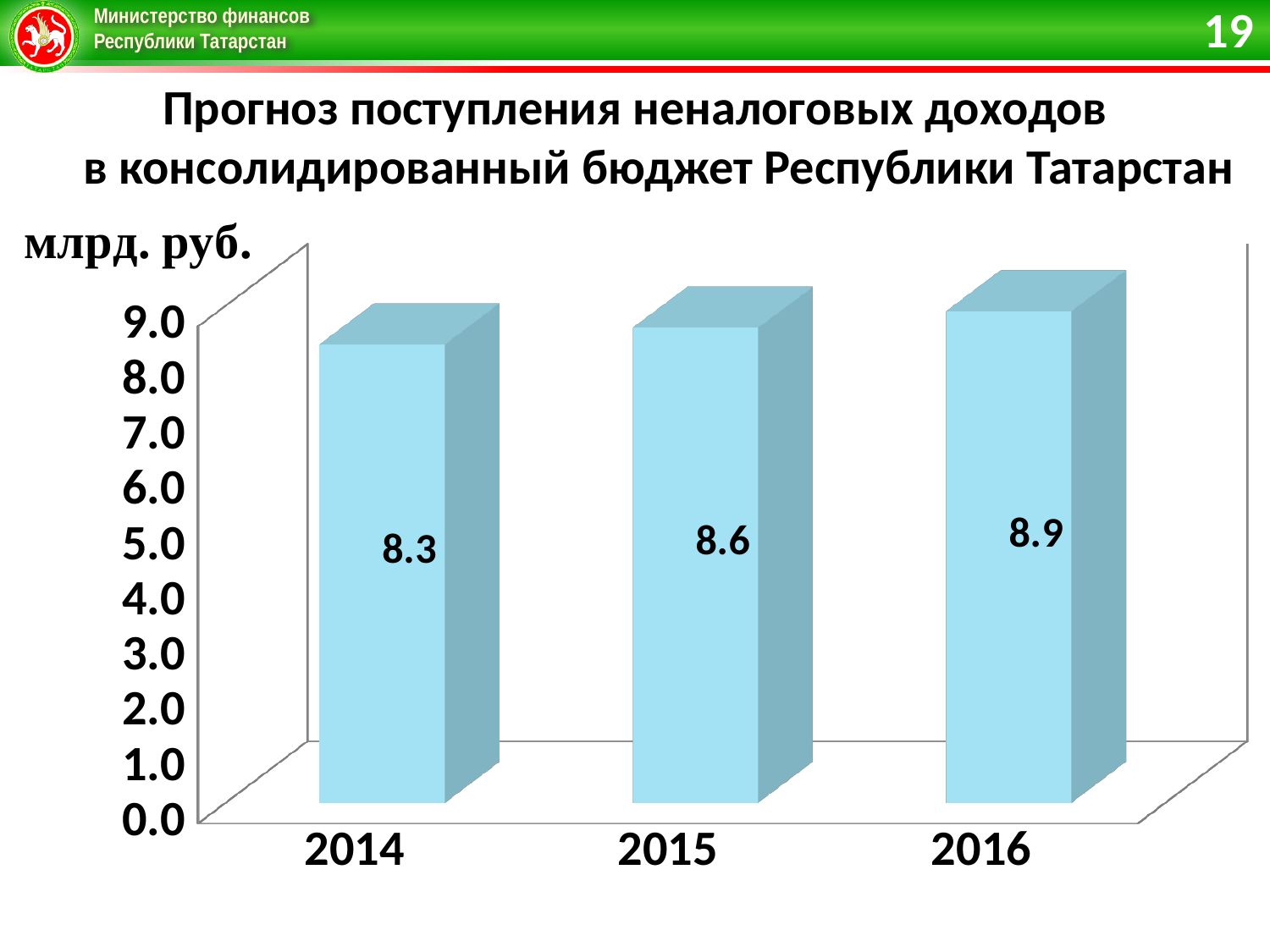

19
Прогноз поступления неналоговых доходов
в консолидированный бюджет Республики Татарстан

[unsupported chart]